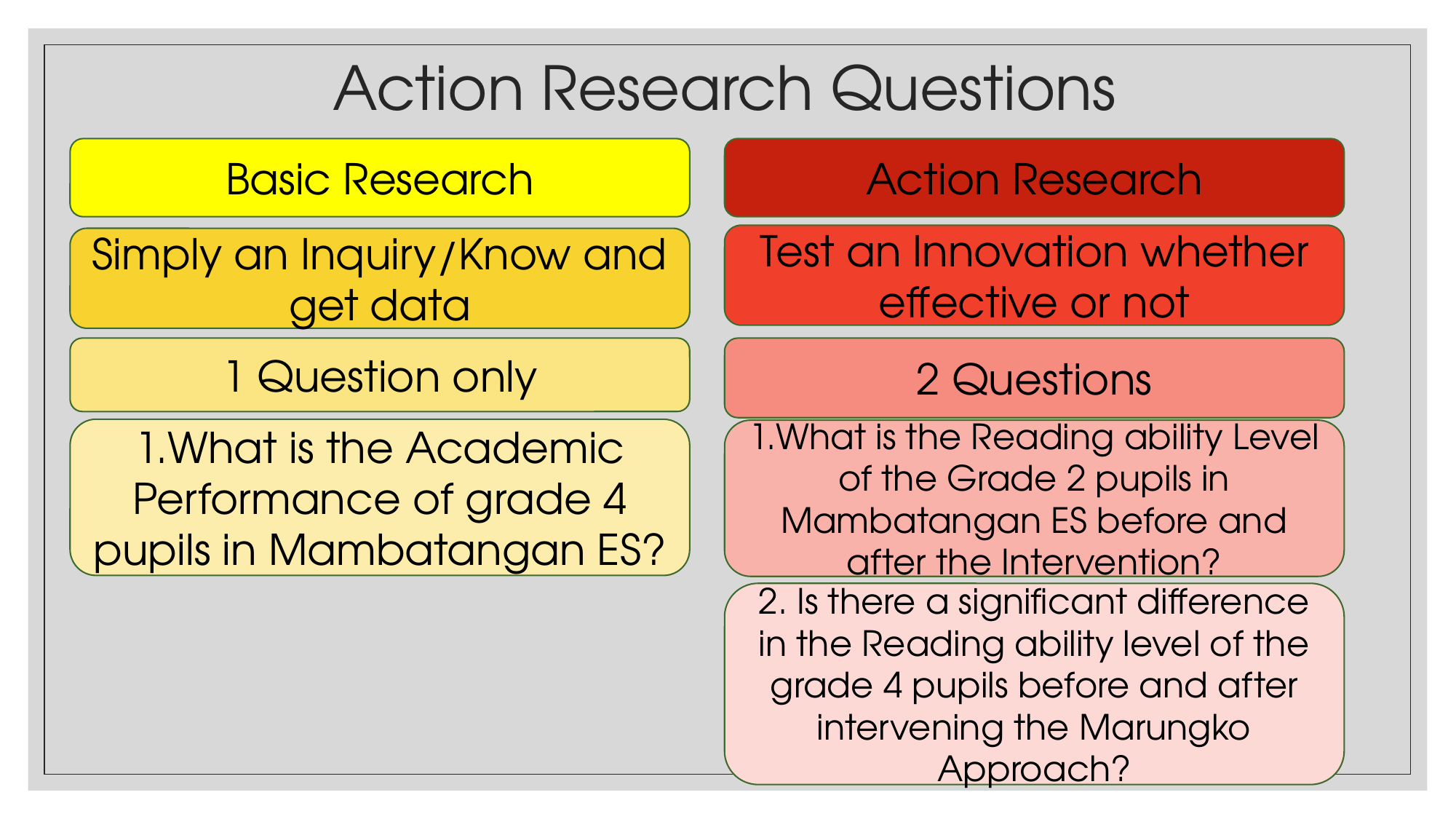

# Action Research Questions
Basic Research
Action Research
Test an Innovation whether effective or not
Simply an Inquiry/Know and get data
2 Questions
1 Question only
1.What is the Academic Performance of grade 4 pupils in Mambatangan ES?
1.What is the Reading ability Level of the Grade 2 pupils in Mambatangan ES before and after the Intervention?
2. Is there a significant difference in the Reading ability level of the grade 4 pupils before and after intervening the Marungko Approach?